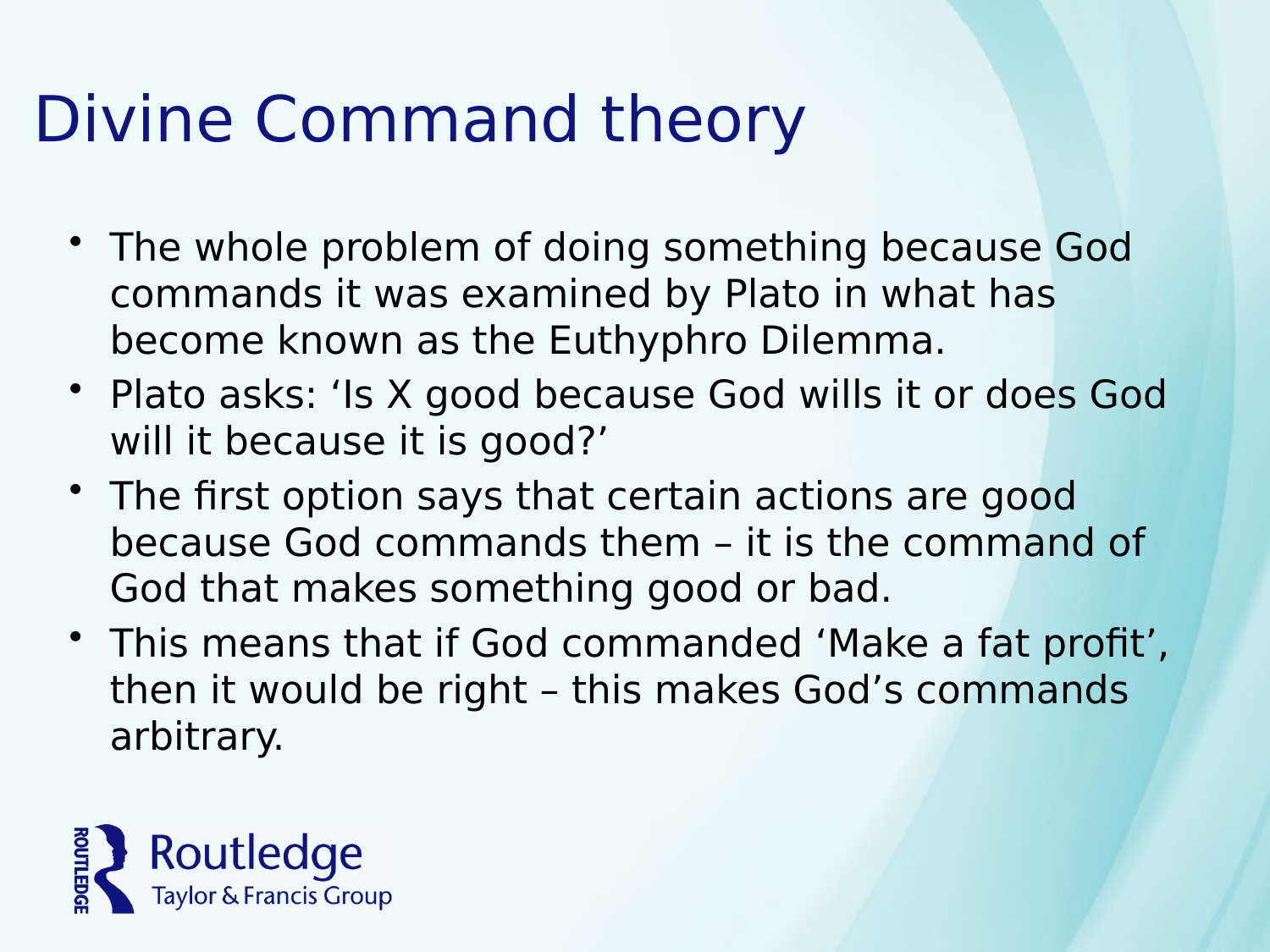

# Divine Command theory
The whole problem of doing something because God commands it was examined by Plato in what has become known as the Euthyphro Dilemma.
Plato asks: ‘Is X good because God wills it or does God will it because it is good?’
The first option says that certain actions are good because God commands them – it is the command of God that makes something good or bad.
This means that if God commanded ‘Make a fat profit’, then it would be right – this makes God’s commands arbitrary.